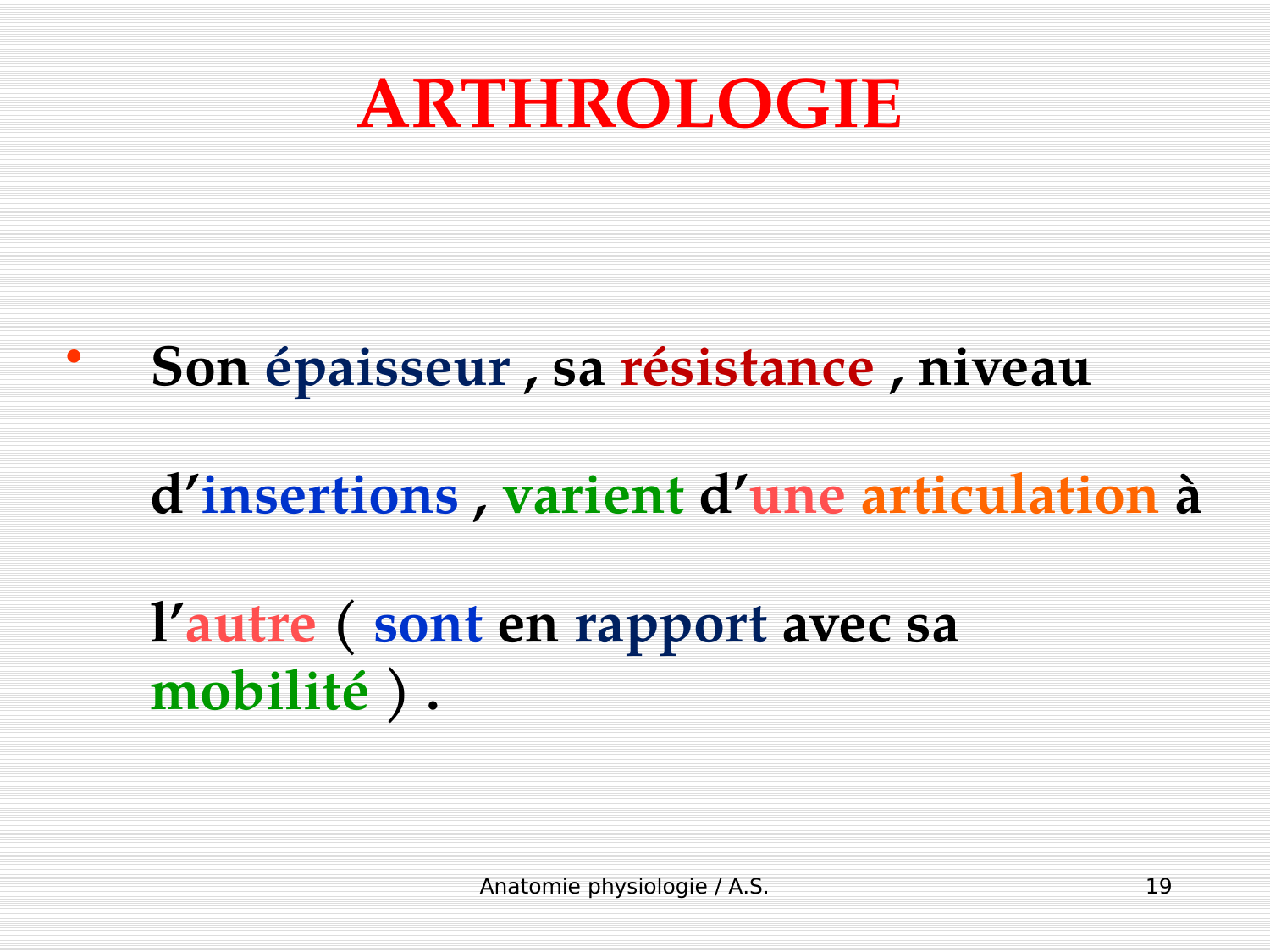

# ARTHROLOGIE

Son épaisseur , sa résistance , niveau

      d’insertions , varient d’une articulation à

      l’autre ( sont en rapport avec sa mobilité ) .

Anatomie physiologie / A.S.
19